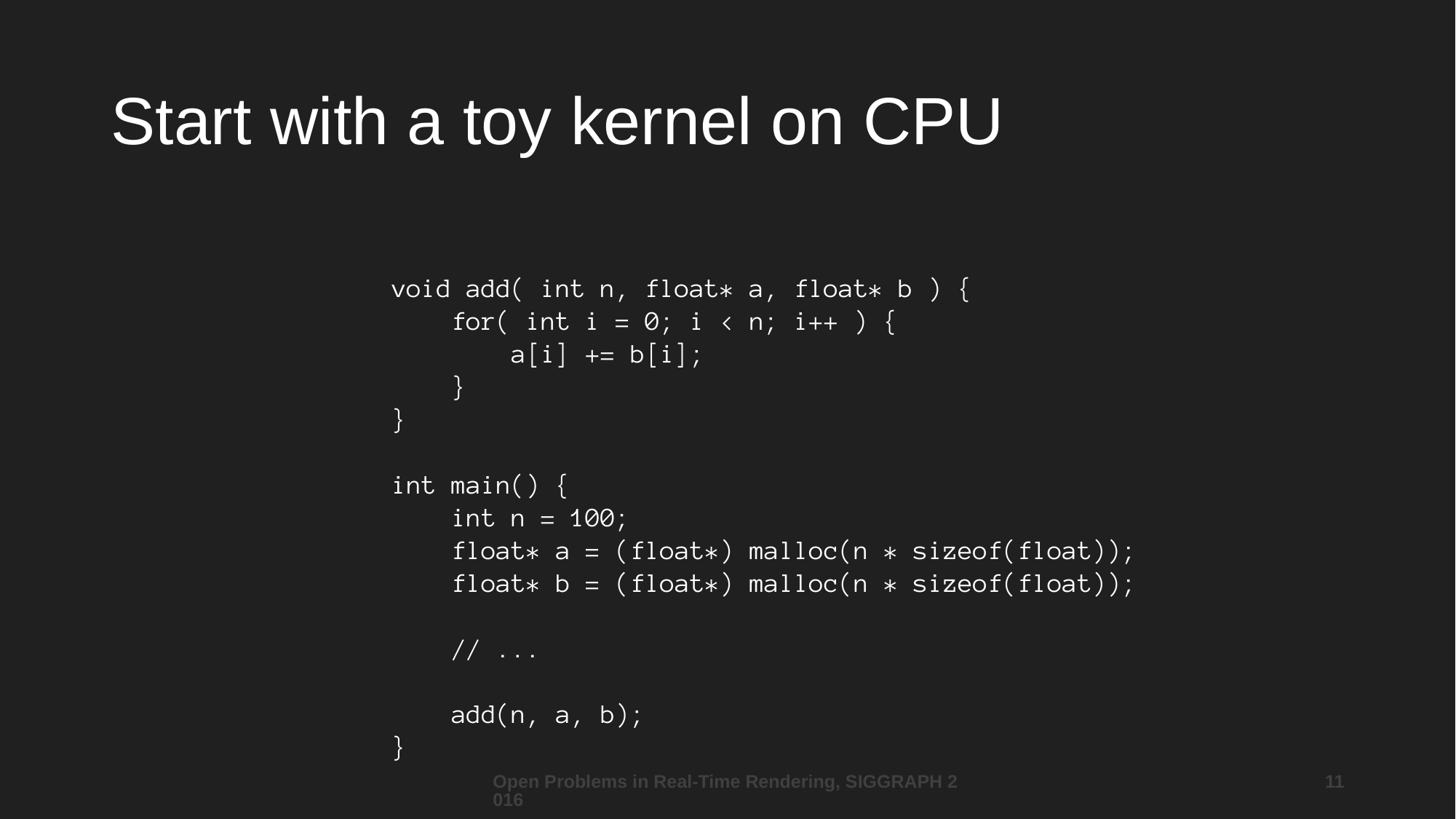

# Start with a toy kernel on CPU

void add( int n, float* a, float* b ) {
    for( int i = 0; i < n; i++ ) {
        a[i] += b[i];
    }
}

int main() {
    int n = 100;
    float* a = (float*) malloc(n * sizeof(float));
    float* b = (float*) malloc(n * sizeof(float));

    // ...

    add(n, a, b);
}
Open Problems in Real-Time Rendering, SIGGRAPH 2016
11